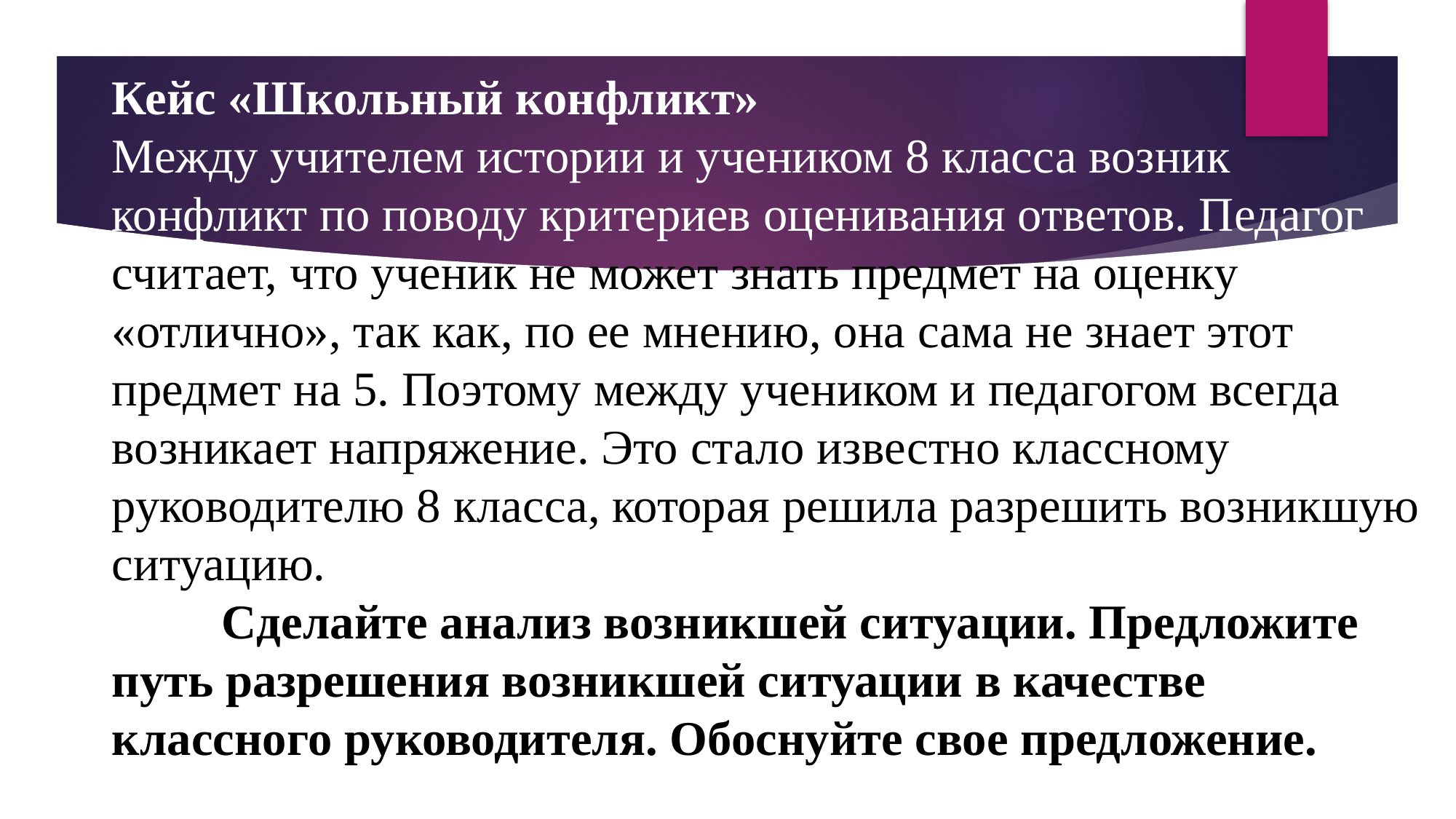

# Кейс «Школьный конфликт» Между учителем истории и учеником 8 класса возник конфликт по поводу критериев оценивания ответов. Педагог считает, что ученик не может знать предмет на оценку «отлично», так как, по ее мнению, она сама не знает этот предмет на 5. Поэтому между учеником и педагогом всегда возникает напряжение. Это стало известно классному руководителю 8 класса, которая решила разрешить возникшую ситуацию. Сделайте анализ возникшей ситуации. Предложите путь разрешения возникшей ситуации в качестве классного руководителя. Обоснуйте свое предложение.